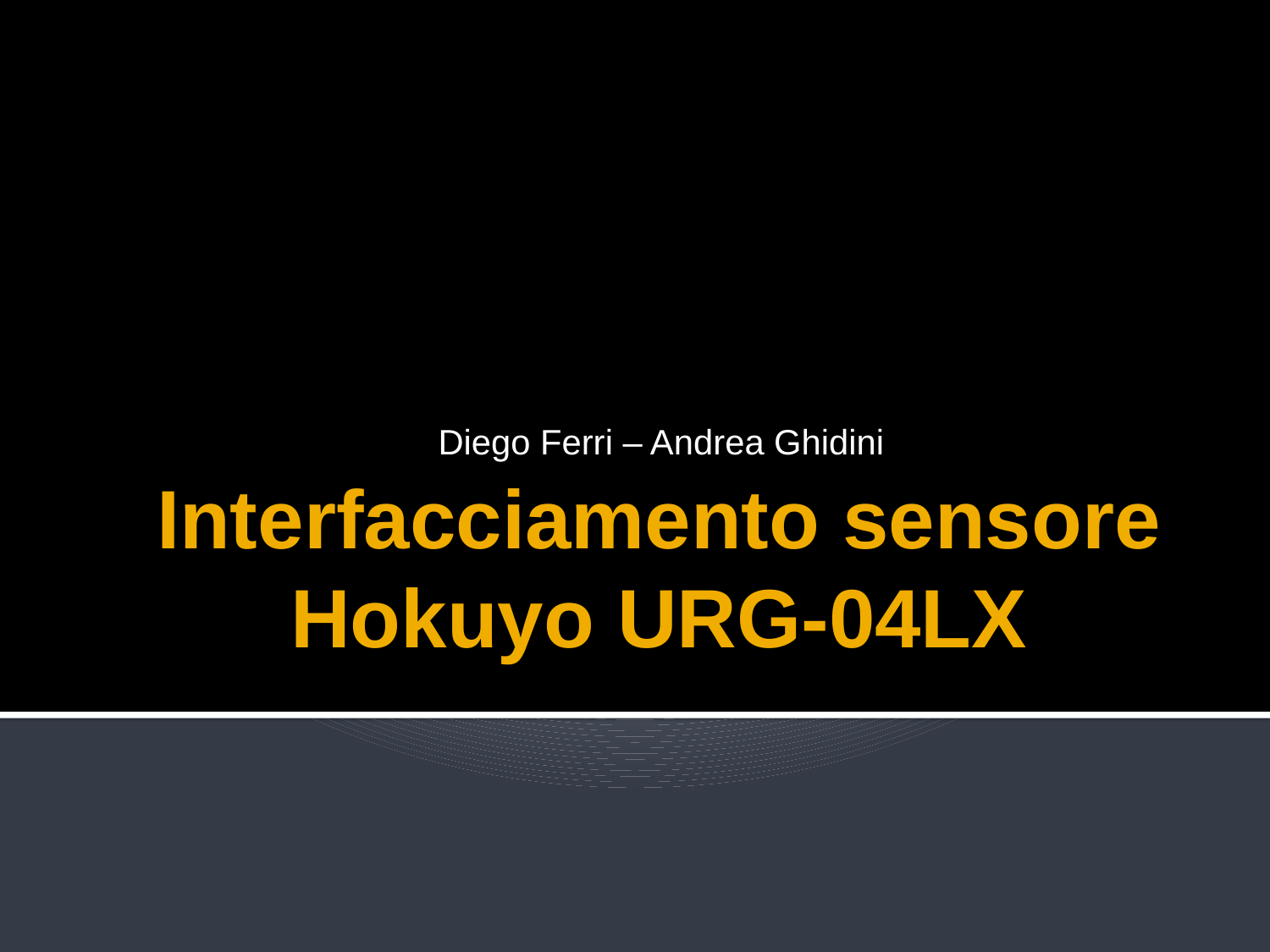

Diego Ferri – Andrea Ghidini
# Interfacciamento sensore Hokuyo URG-04LX